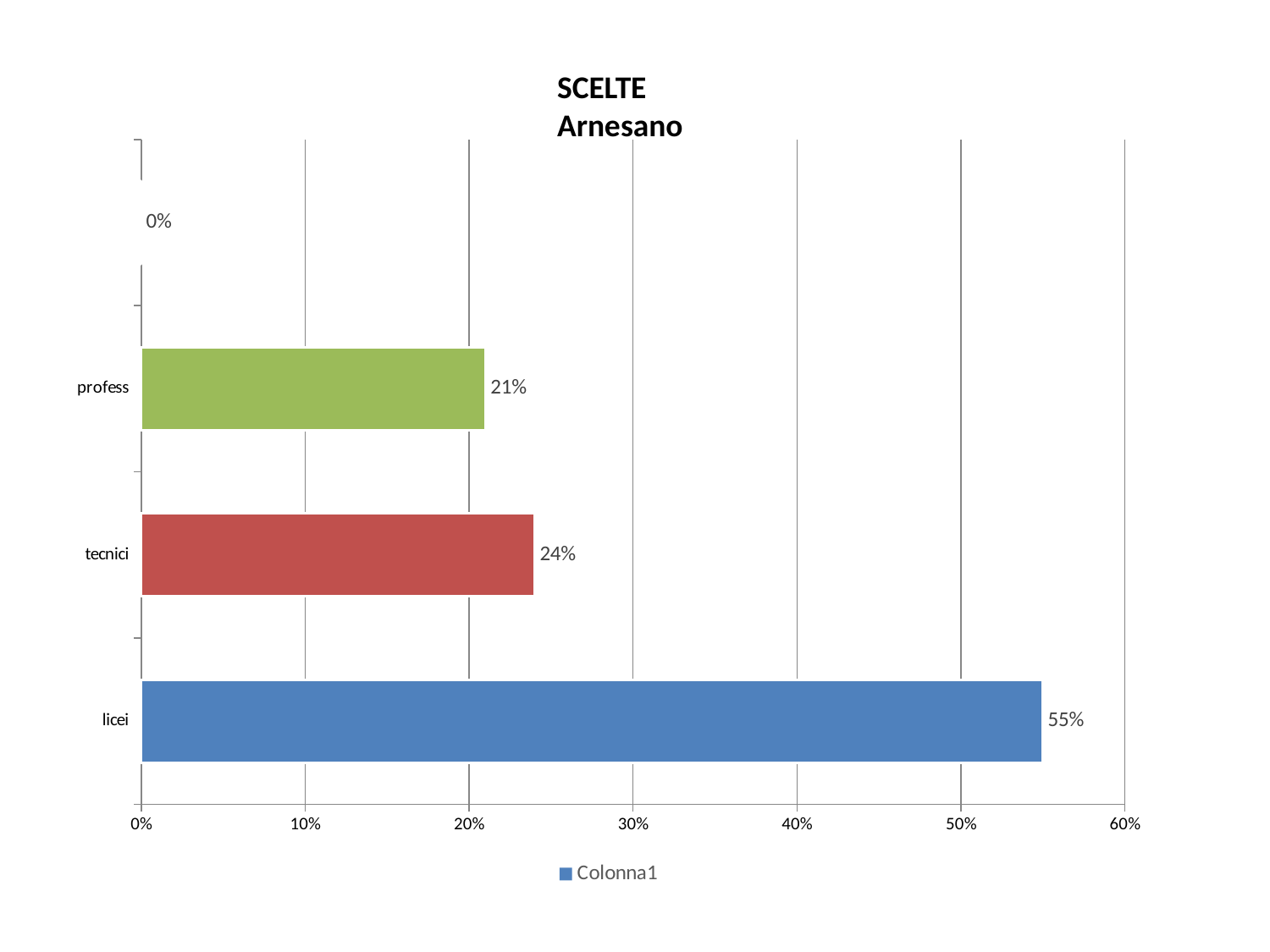

SCELTE Arnesano

### Chart

| Category | Colonna1 |
|---|---|
| licei | 0.55 |
| tecnici | 0.24 |
| profess | 0.21 |